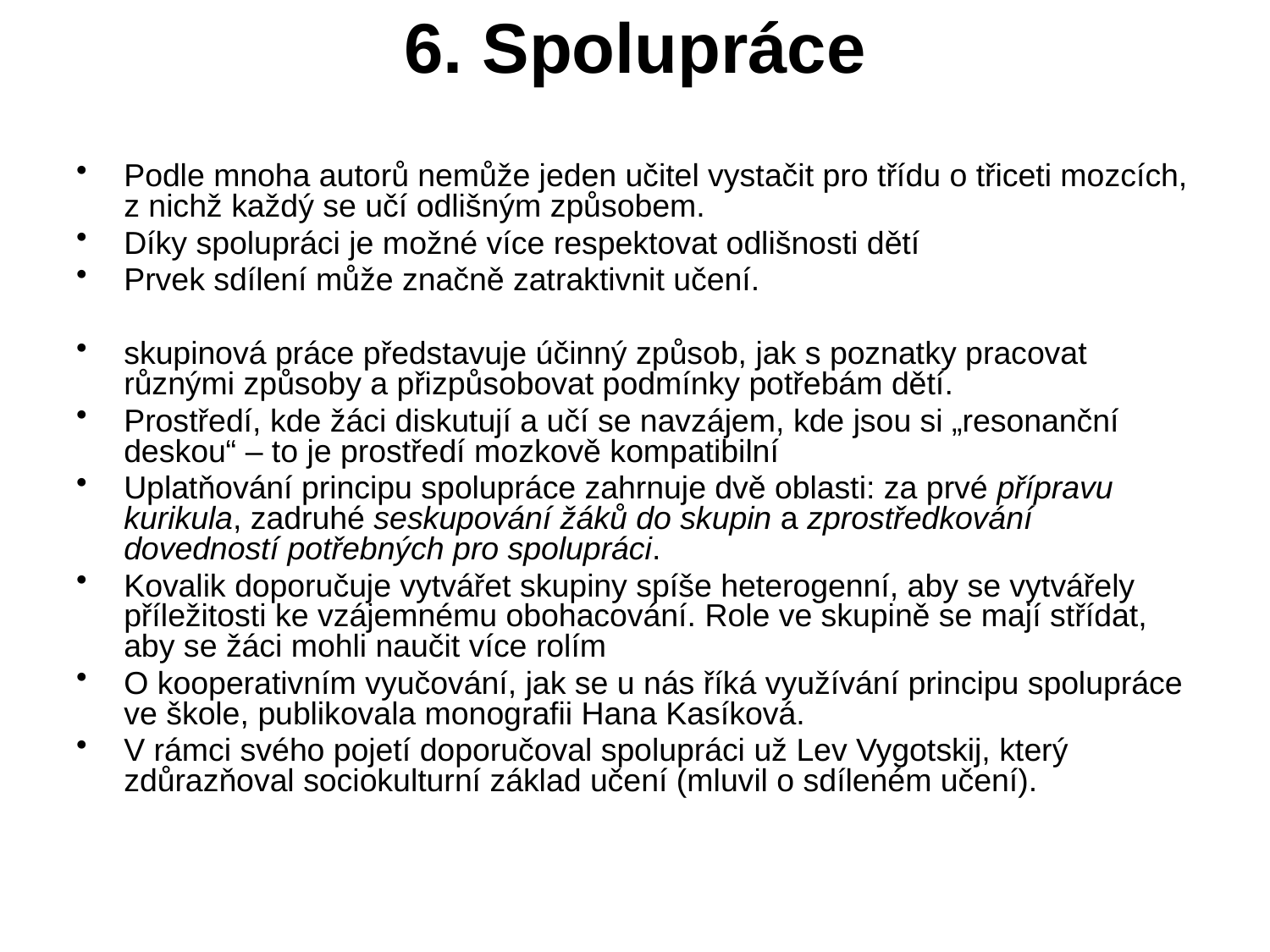

# 6. Spolupráce
Podle mnoha autorů nemůže jeden učitel vystačit pro třídu o třiceti mozcích, z nichž každý se učí odlišným způsobem.
Díky spolupráci je možné více respektovat odlišnosti dětí
Prvek sdílení může značně zatraktivnit učení.

skupinová práce představuje účinný způsob, jak s poznatky pracovat různými způsoby a přizpůsobovat podmínky potřebám dětí.
Prostředí, kde žáci diskutují a učí se navzájem, kde jsou si „resonanční deskou“ – to je prostředí mozkově kompatibilní
Uplatňování principu spolupráce zahrnuje dvě oblasti: za prvé přípravu kurikula, zadruhé seskupování žáků do skupin a zprostředkování dovedností potřebných pro spolupráci.
Kovalik doporučuje vytvářet skupiny spíše heterogenní, aby se vytvářely příležitosti ke vzájemnému obohacování. Role ve skupině se mají střídat, aby se žáci mohli naučit více rolím
O kooperativním vyučování, jak se u nás říká využívání principu spolupráce ve škole, publikovala monografii Hana Kasíková.
V rámci svého pojetí doporučoval spolupráci už Lev Vygotskij, který zdůrazňoval sociokulturní základ učení (mluvil o sdíleném učení).